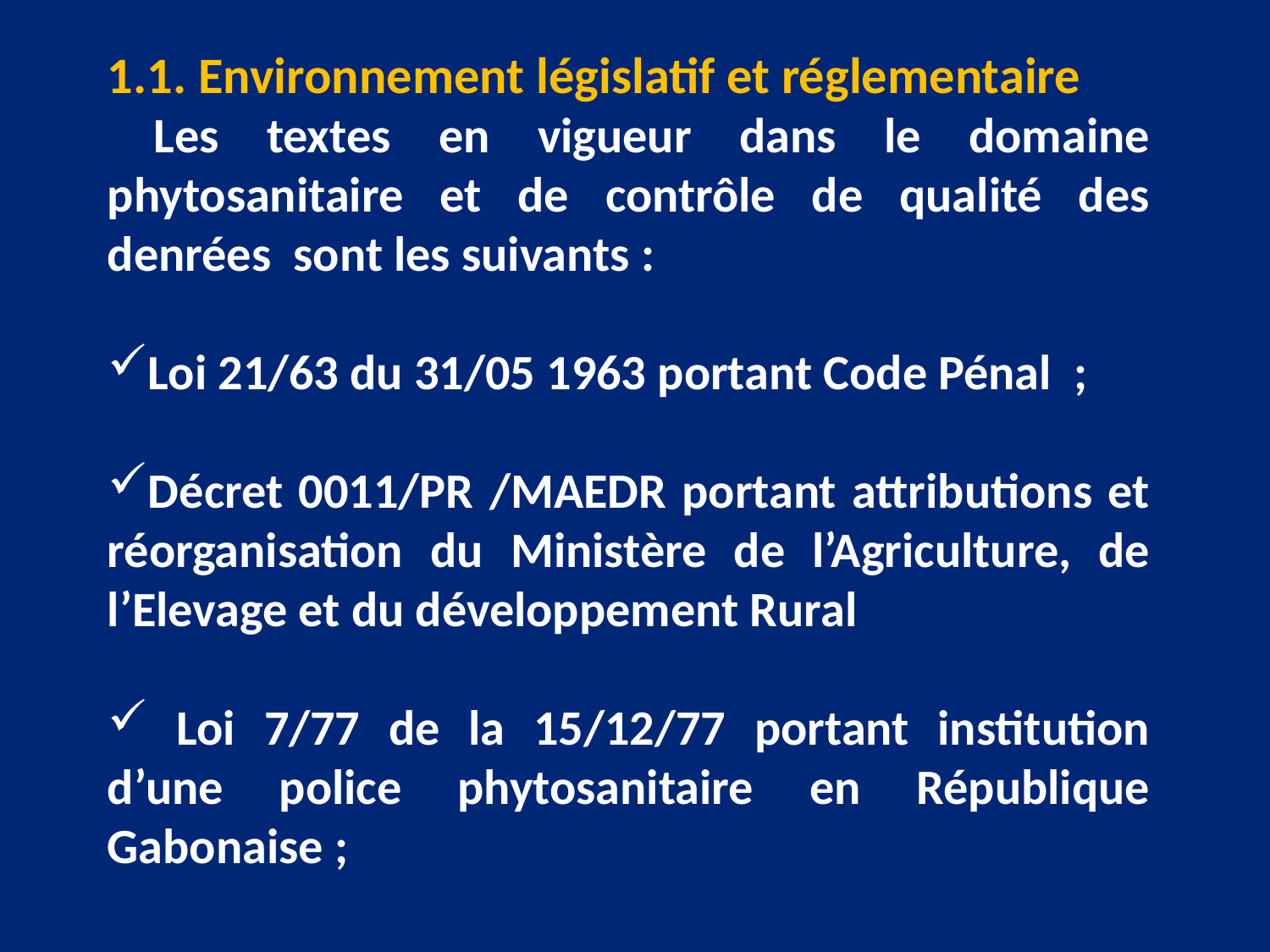

1.1. Environnement législatif et réglementaire
 Les textes en vigueur dans le domaine phytosanitaire et de contrôle de qualité des denrées  sont les suivants :

Loi 21/63 du 31/05 1963 portant Code Pénal  ;

Décret 0011/PR /MAEDR portant attributions et réorganisation du Ministère de l’Agriculture, de l’Elevage et du développement Rural

 Loi 7/77 de la 15/12/77 portant institution d’une police phytosanitaire en République Gabonaise ;